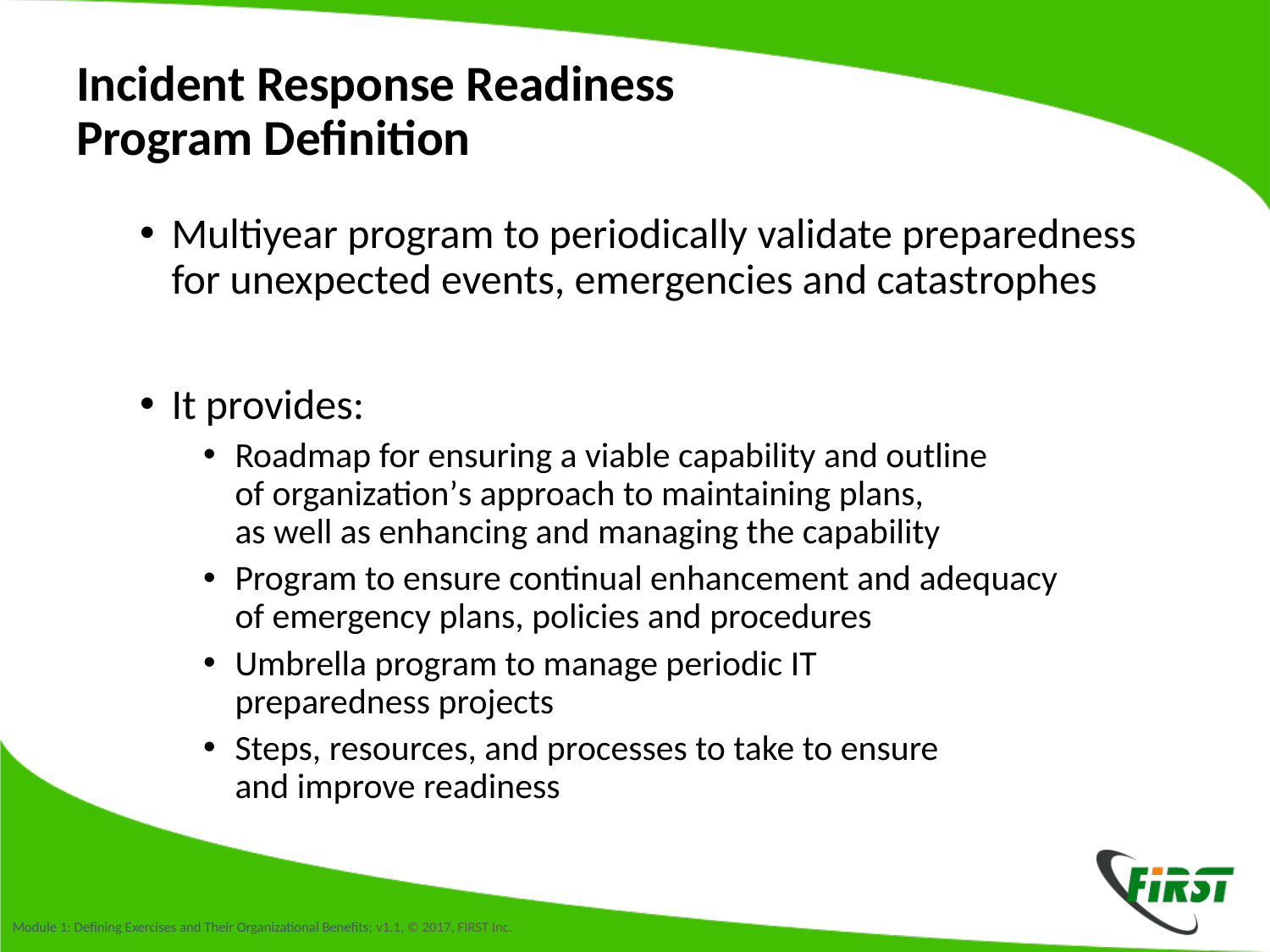

# Incident Response Readiness Program Definition
Multiyear program to periodically validate preparedness
for unexpected events, emergencies and catastrophes

It provides:
Roadmap for ensuring a viable capability and outline
of organization’s approach to maintaining plans,
as well as enhancing and managing the capability
Program to ensure continual enhancement and adequacy
of emergency plans, policies and procedures
Umbrella program to manage periodic IT
preparedness projects
Steps, resources, and processes to take to ensure
and improve readiness